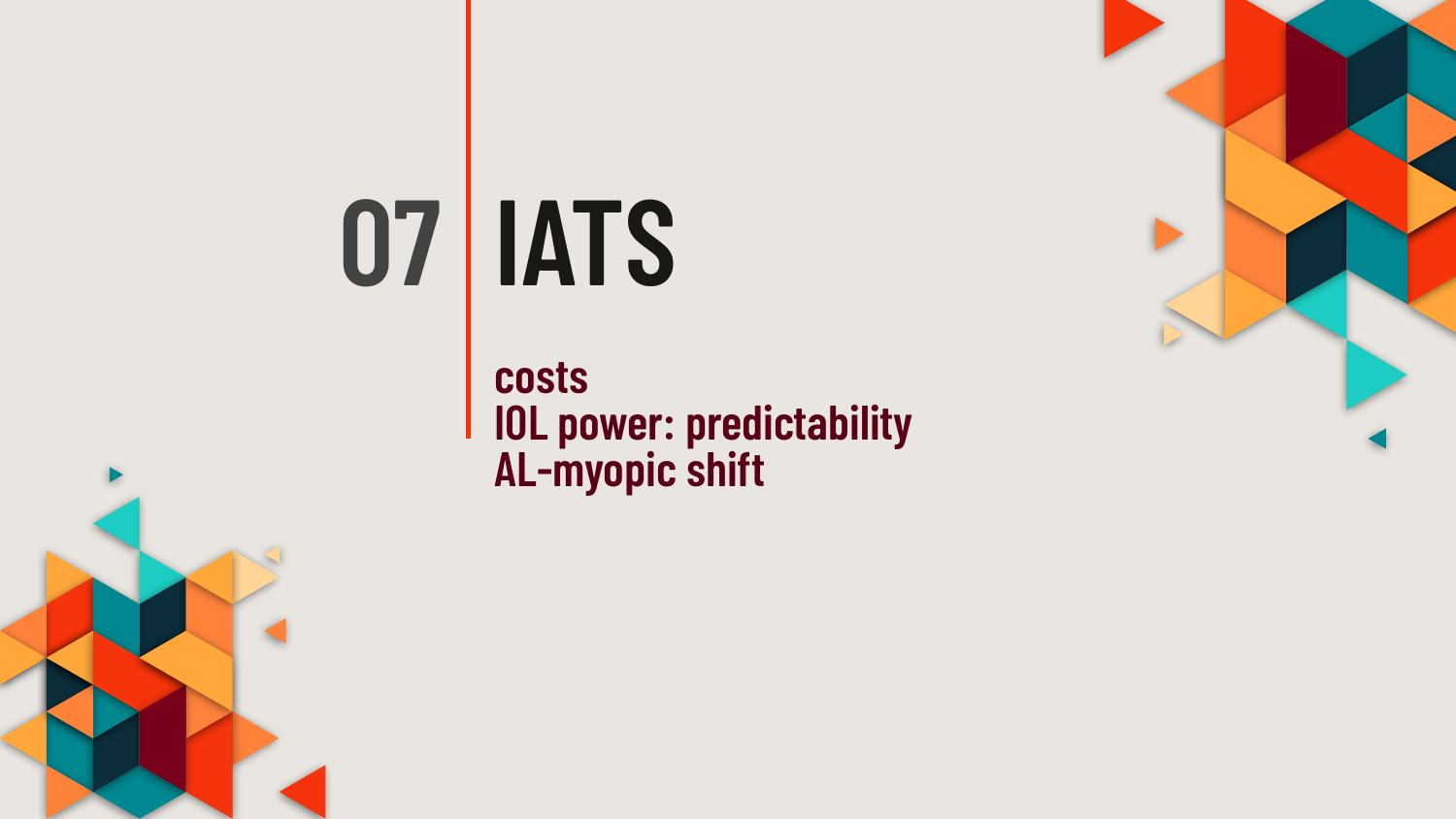

07
# IATS costs IOL power: predictability AL-myopic shift